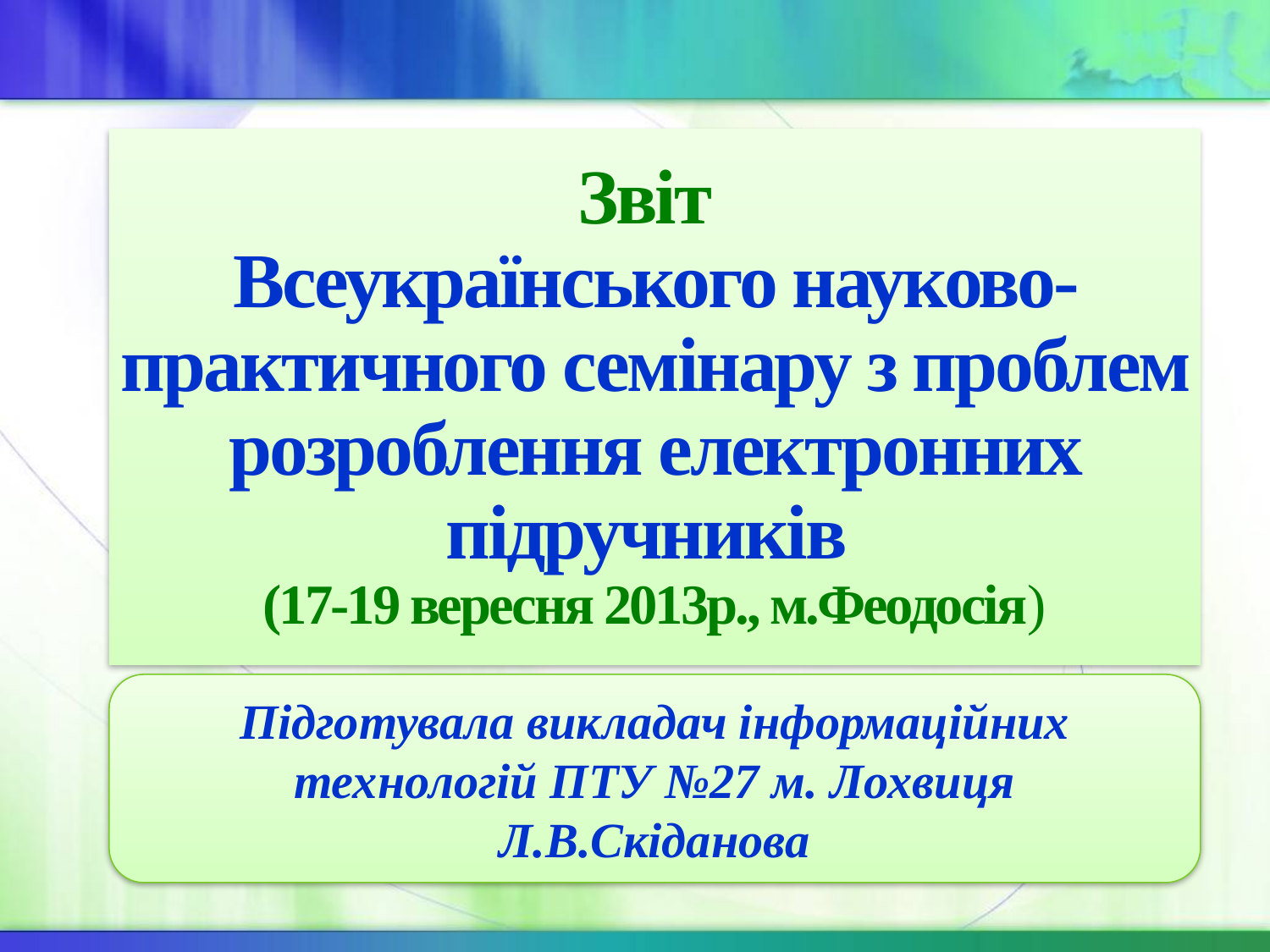

# Звіт Всеукраїнського науково-практичного семінару з проблем розроблення електронних підручників (17-19 вересня 2013р., м.Феодосія)
Підготувала викладач інформаційних технологій ПТУ №27 м. Лохвиця
Л.В.Скіданова